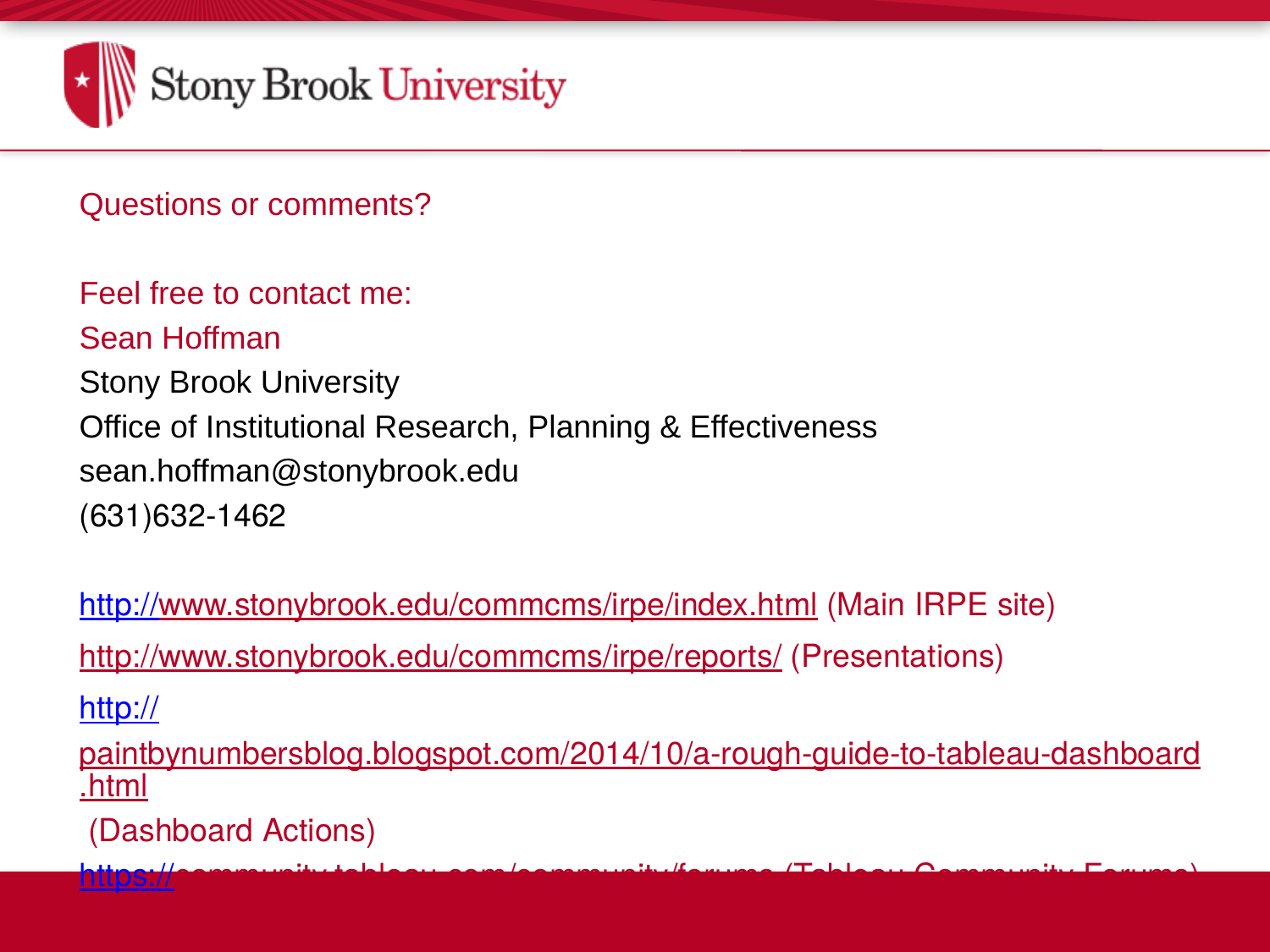

Questions or comments?

Feel free to contact me:
Sean Hoffman
Stony Brook University
Office of Institutional Research, Planning & Effectiveness
sean.hoffman@stonybrook.edu
(631)632-1462

http://www.stonybrook.edu/commcms/irpe/index.html (Main IRPE site)
http://www.stonybrook.edu/commcms/irpe/reports/ (Presentations)
http://paintbynumbersblog.blogspot.com/2014/10/a-rough-guide-to-tableau-dashboard.html (Dashboard Actions)
https://community.tableau.com/community/forums (Tableau Community Forums)